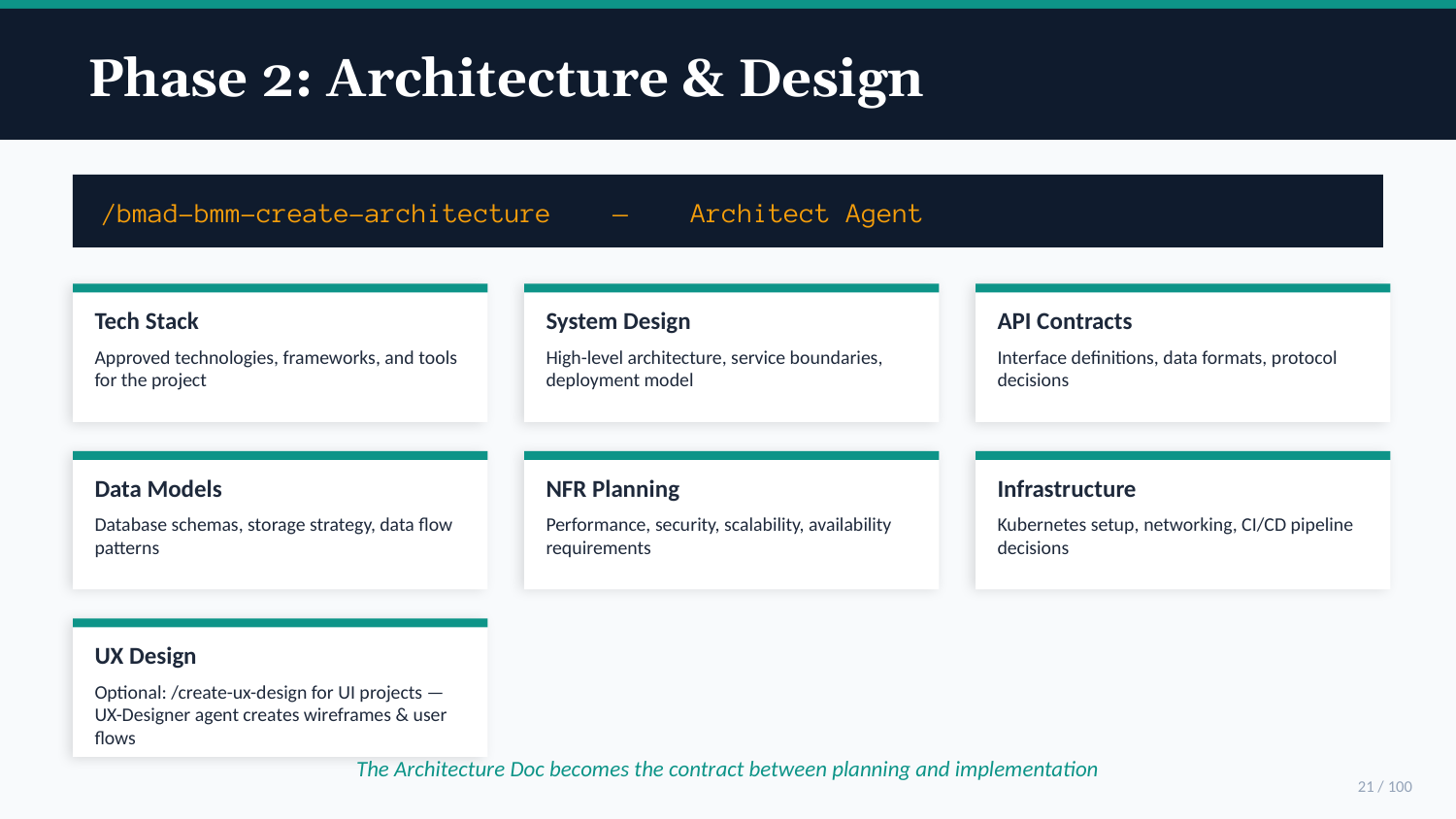

Phase 2: Architecture & Design

/bmad-bmm-create-architecture    —    Architect Agent

Tech Stack
System Design
API Contracts
Approved technologies, frameworks, and tools for the project
High-level architecture, service boundaries, deployment model
Interface definitions, data formats, protocol decisions

Data Models
NFR Planning
Infrastructure
Database schemas, storage strategy, data flow patterns
Performance, security, scalability, availability requirements
Kubernetes setup, networking, CI/CD pipeline decisions

UX Design
Optional: /create-ux-design for UI projects — UX-Designer agent creates wireframes & user flows
The Architecture Doc becomes the contract between planning and implementation
21 / 100